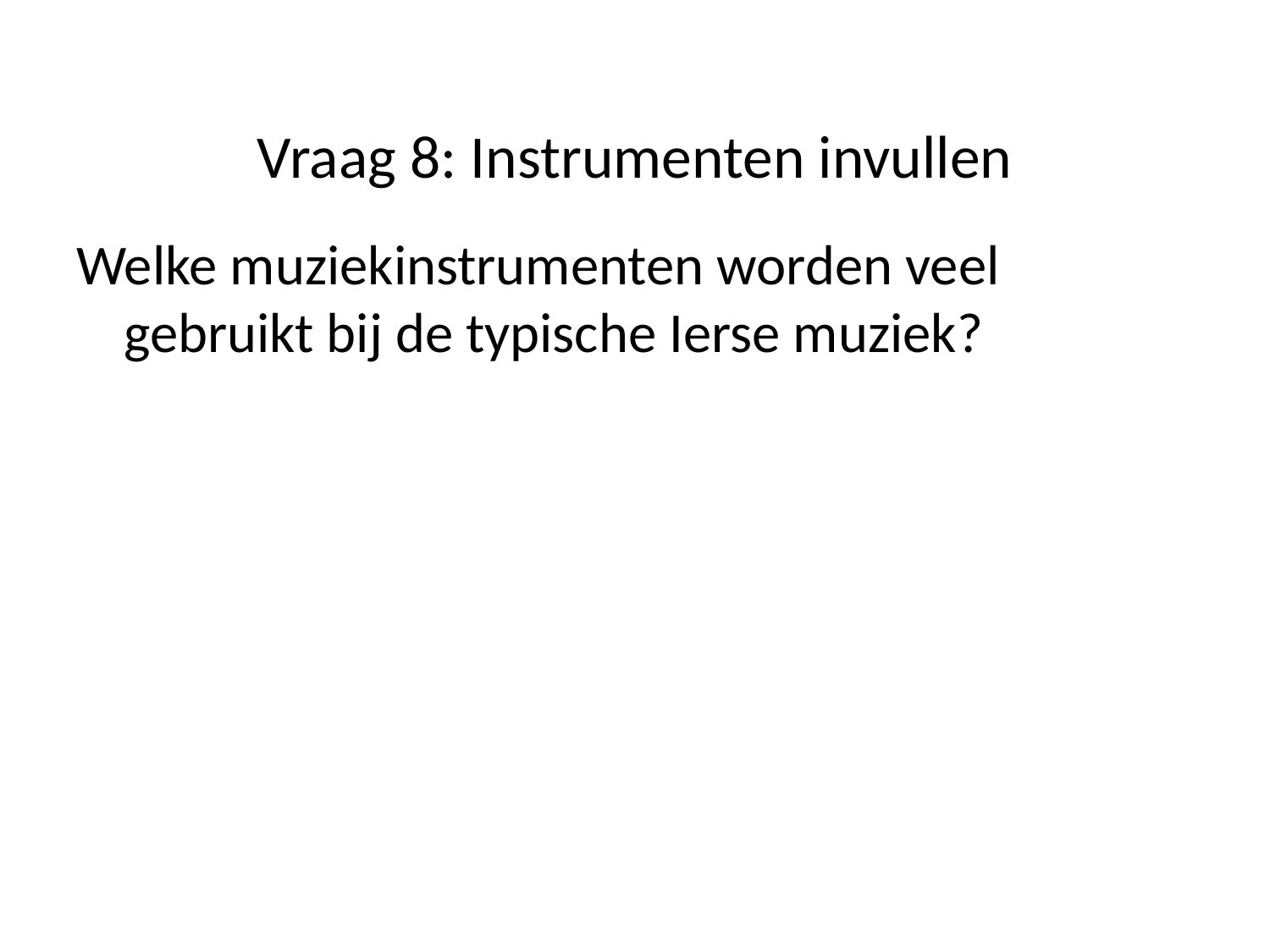

# Vraag 8: Instrumenten invullen
Welke muziekinstrumenten worden veel gebruikt bij de typische Ierse muziek?